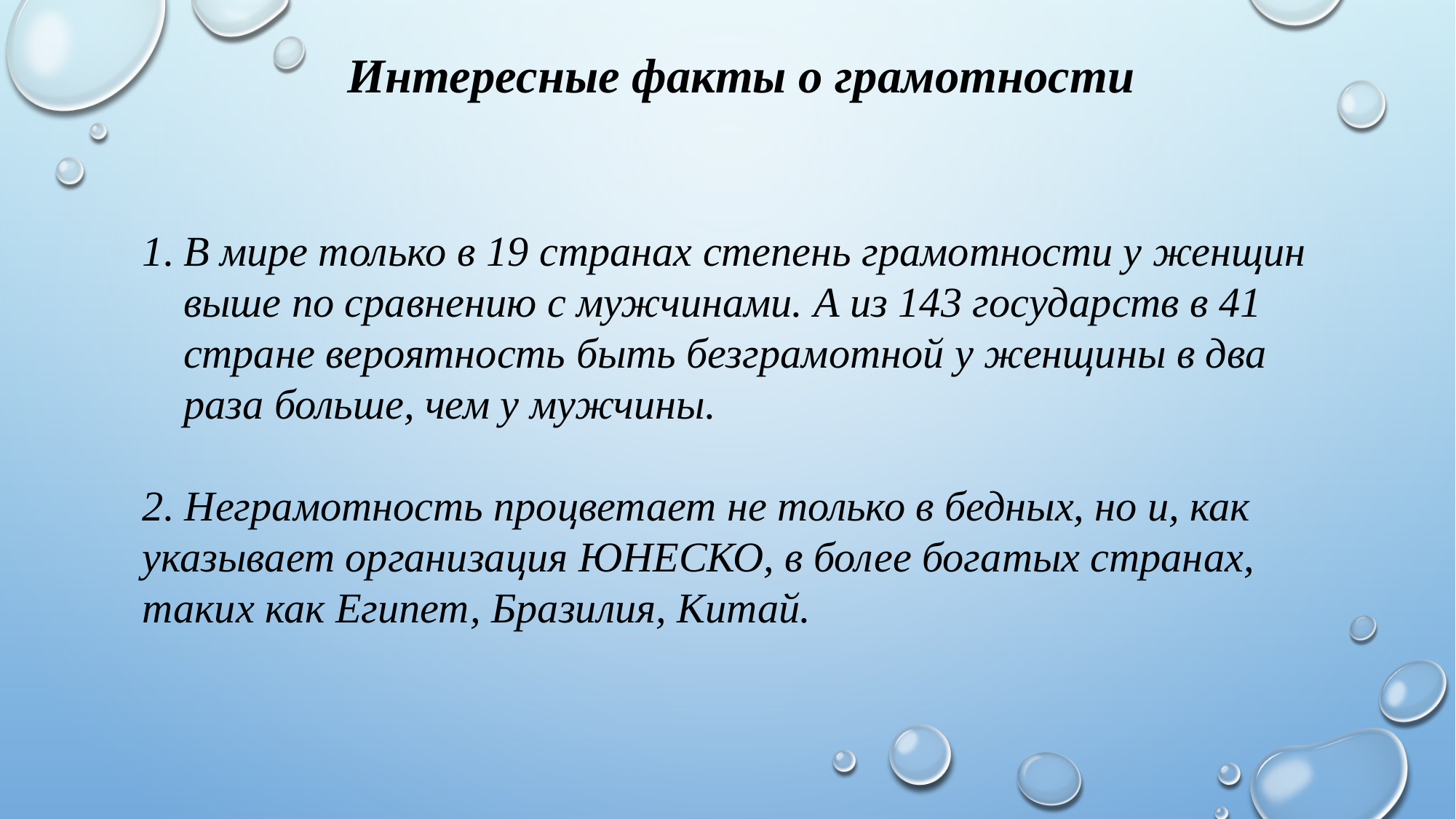

Интересные факты о грамотности
В мире только в 19 странах степень грамотности у женщин выше по сравнению с мужчинами. А из 143 государств в 41 стране вероятность быть безграмотной у женщины в два раза больше, чем у мужчины.

2. Неграмотность процветает не только в бедных, но и, как указывает организация ЮНЕСКО, в более богатых странах, таких как Египет, Бразилия, Китай.